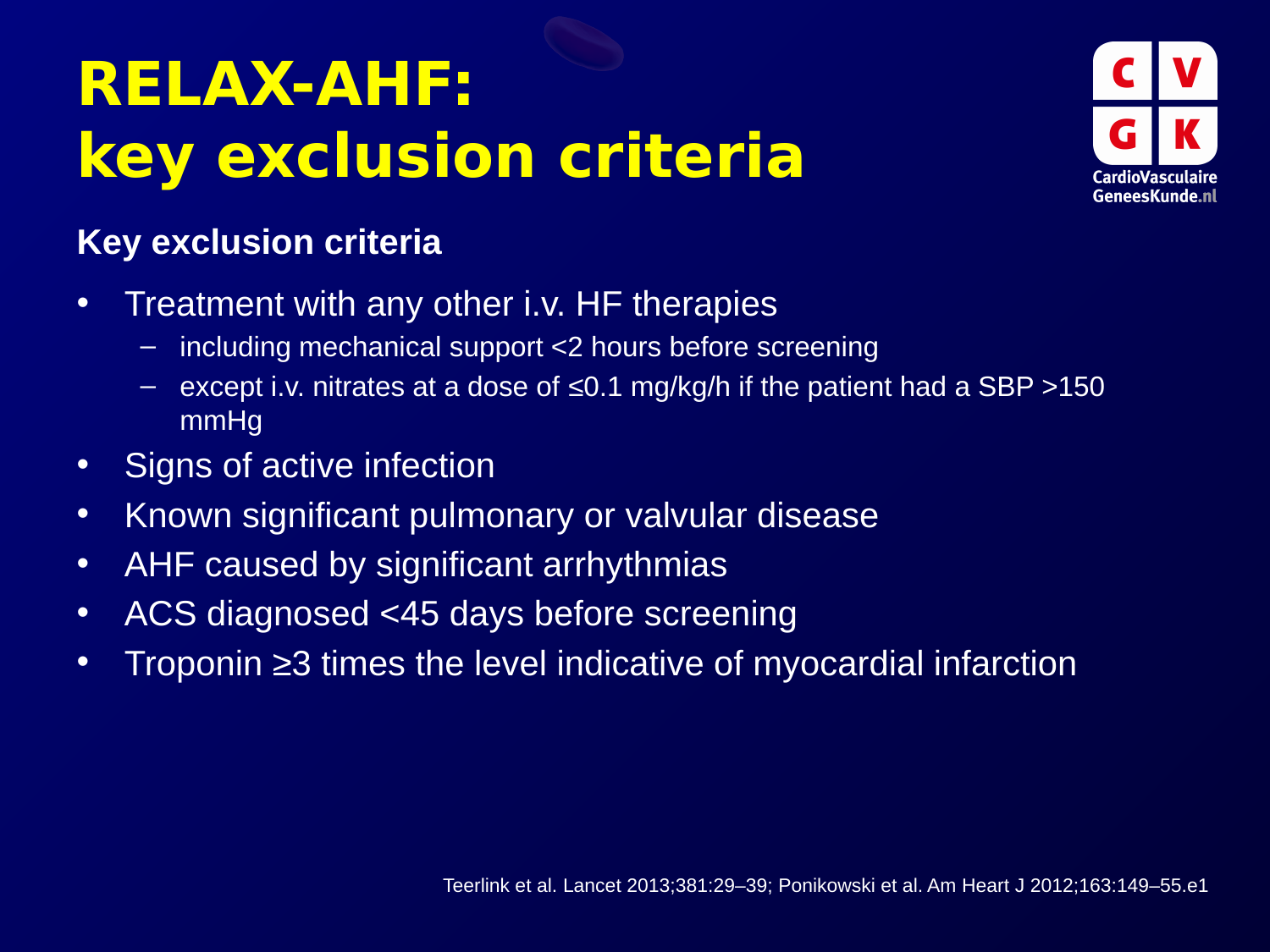

# RELAX-AHF: key exclusion criteria
Key exclusion criteria
Treatment with any other i.v. HF therapies
including mechanical support <2 hours before screening
except i.v. nitrates at a dose of ≤0.1 mg/kg/h if the patient had a SBP >150 mmHg
Signs of active infection
Known significant pulmonary or valvular disease
AHF caused by significant arrhythmias
ACS diagnosed <45 days before screening
Troponin ≥3 times the level indicative of myocardial infarction

Teerlink et al. Lancet 2013;381:29–39; Ponikowski et al. Am Heart J 2012;163:149–55.e1